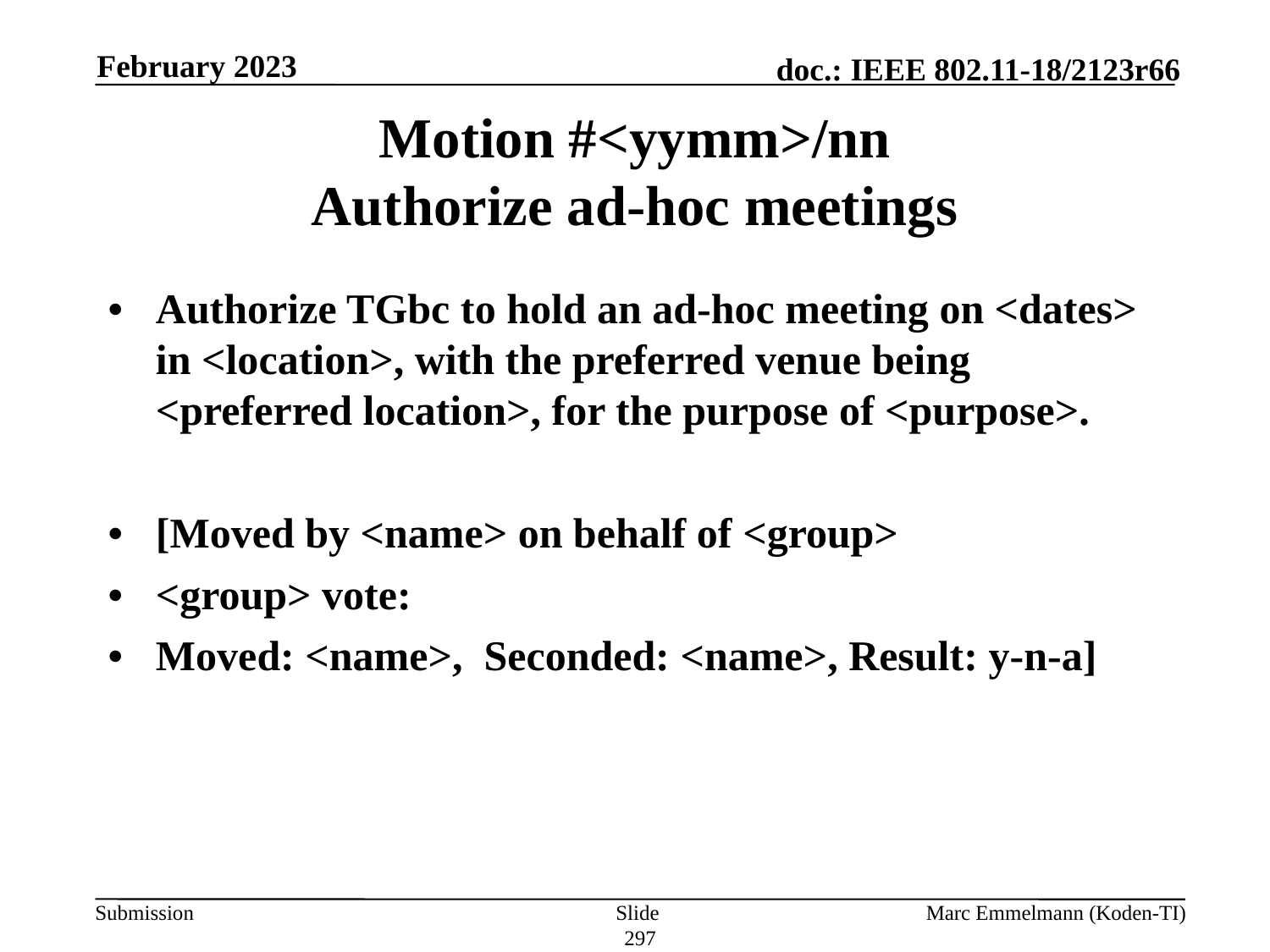

February 2023
# Motion #<yymm>/nn Authorize ad-hoc meetings
•	Authorize TGbc to hold an ad-hoc meeting on <dates> in <location>, with the preferred venue being <preferred location>, for the purpose of <purpose>.

•	[Moved by <name> on behalf of <group>
•	<group> vote:
•	Moved: <name>,  Seconded: <name>, Result: y-n-a]

Slide 297
Marc Emmelmann (Koden-TI)